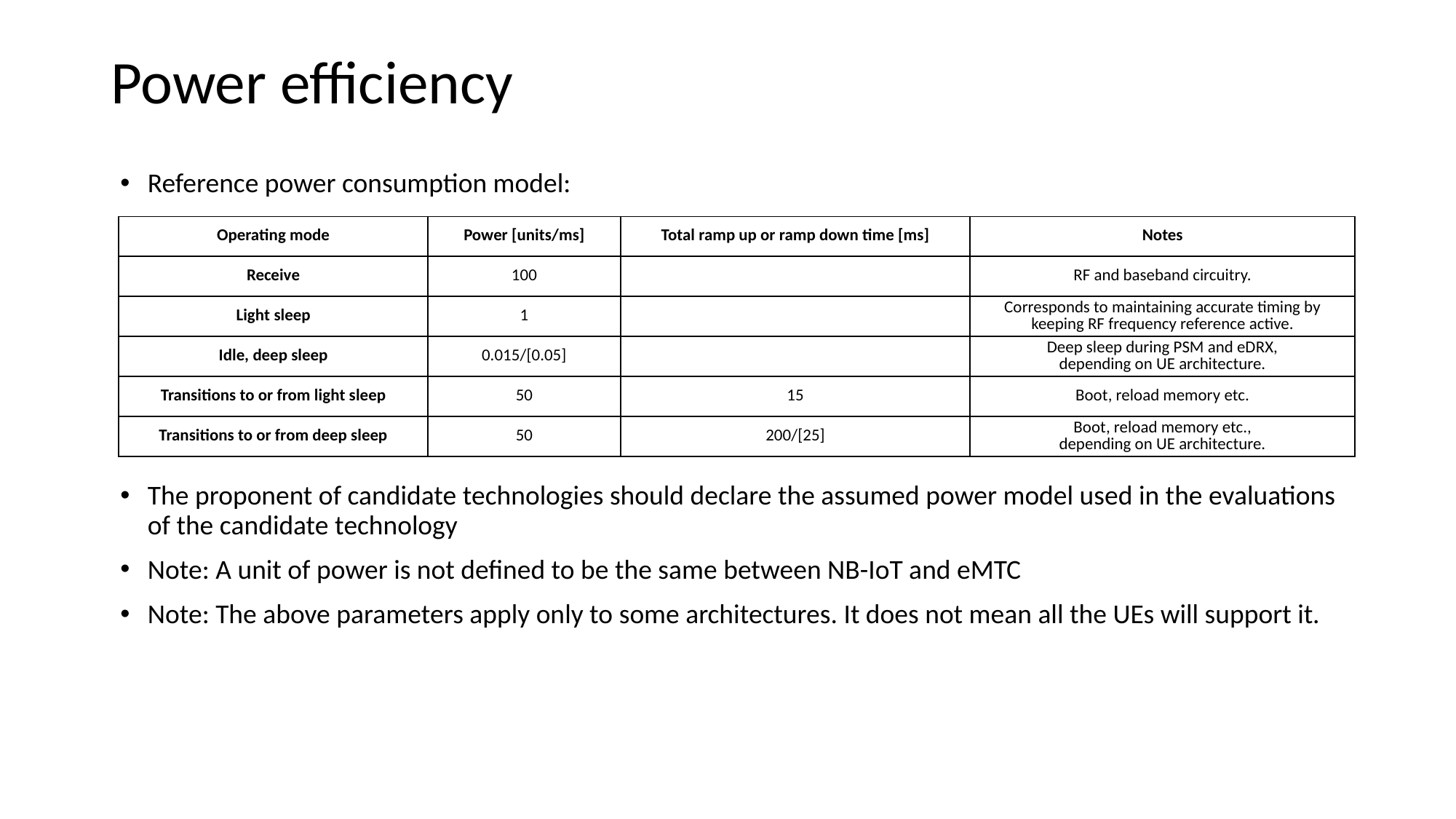

# Power efficiency
Reference power consumption model:

The proponent of candidate technologies should declare the assumed power model used in the evaluations of the candidate technology
Note: A unit of power is not defined to be the same between NB-IoT and eMTC
Note: The above parameters apply only to some architectures. It does not mean all the UEs will support it.

| Operating mode | Power [units/ms] | Total ramp up or ramp down time [ms] | Notes |
| --- | --- | --- | --- |
| Receive | 100 |  | RF and baseband circuitry. |
| Light sleep | 1 |  | Corresponds to maintaining accurate timing by keeping RF frequency reference active. |
| Idle, deep sleep | 0.015/[0.05] |  | Deep sleep during PSM and eDRX, depending on UE architecture. |
| Transitions to or from light sleep | 50 | 15 | Boot, reload memory etc. |
| Transitions to or from deep sleep | 50 | 200/[25] | Boot, reload memory etc., depending on UE architecture. |